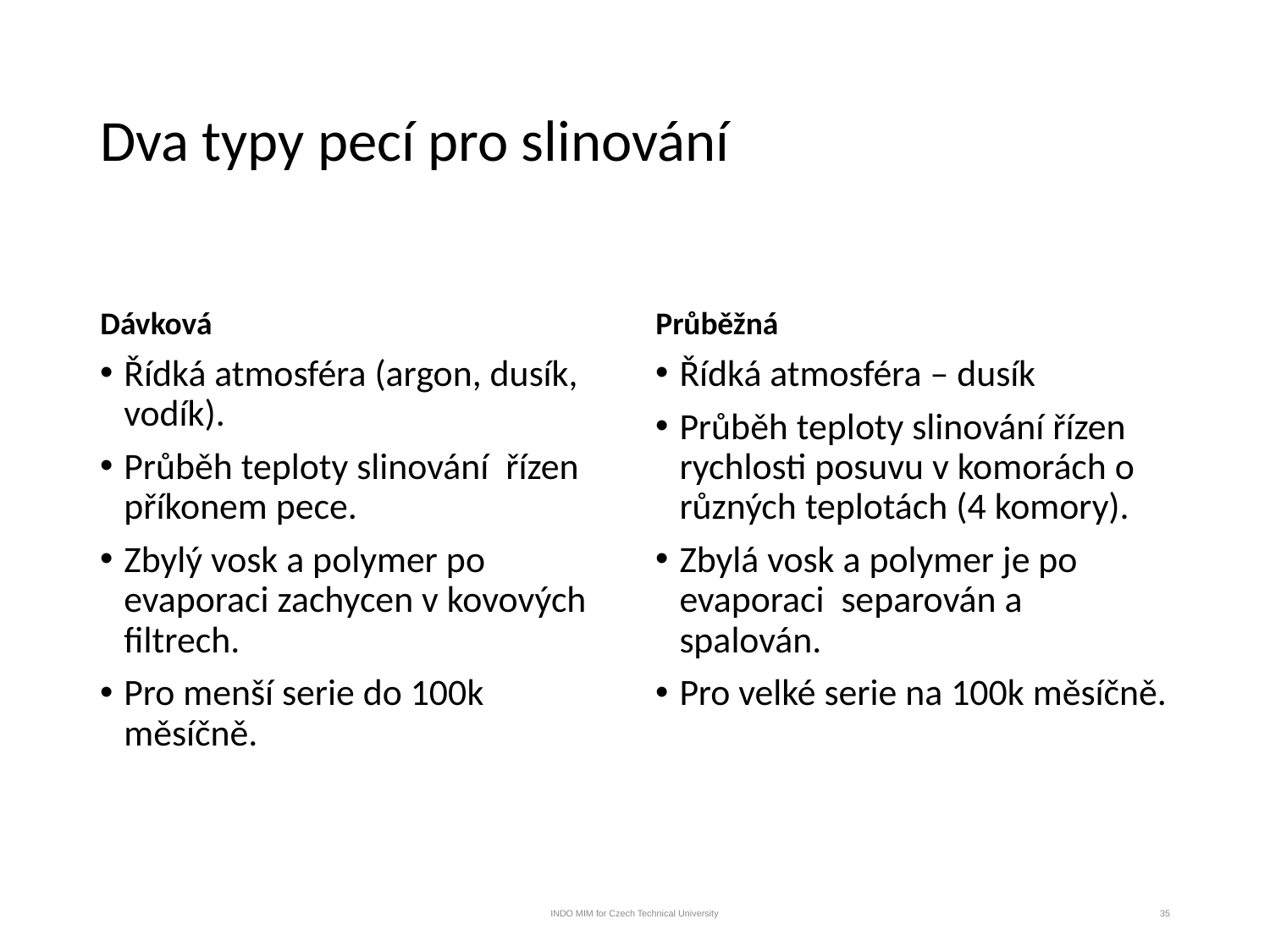

# Dva typy pecí pro slinování
Dávková
Průběžná
Řídká atmosféra (argon, dusík, vodík).
Průběh teploty slinování  řízen příkonem pece.
Zbylý vosk a polymer po evaporaci zachycen v kovových filtrech.
Pro menší serie do 100k měsíčně.
Řídká atmosféra – dusík
Průběh teploty slinování řízen rychlosti posuvu v komorách o různých teplotách (4 komory).
Zbylá vosk a polymer je po evaporaci  separován a spalován.
Pro velké serie na 100k měsíčně.
INDO MIM for Czech Technical University
35